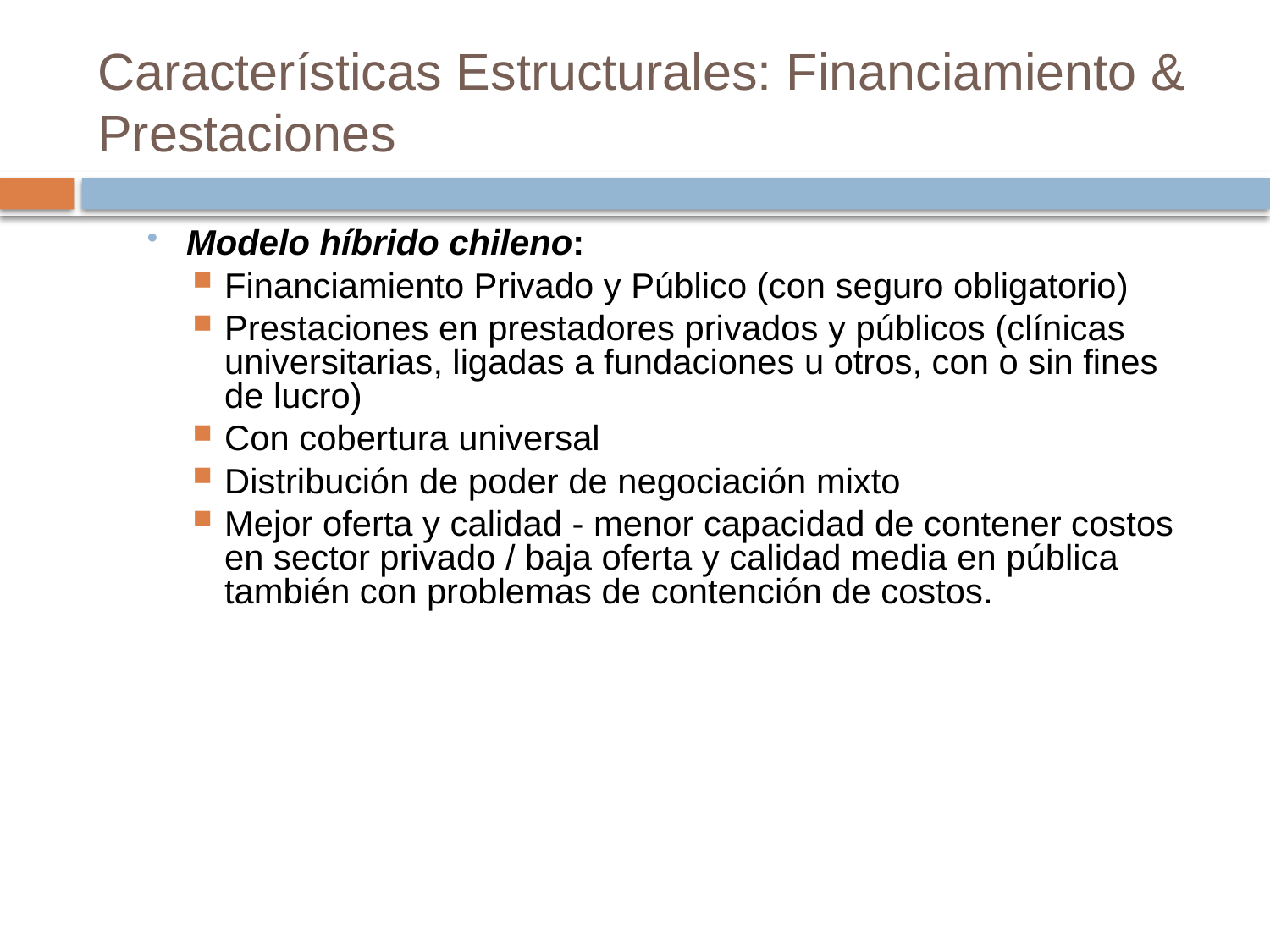

# Características Estructurales: Financiamiento & Prestaciones
Modelo híbrido chileno:
Financiamiento Privado y Público (con seguro obligatorio)
Prestaciones en prestadores privados y públicos (clínicas universitarias, ligadas a fundaciones u otros, con o sin fines de lucro)
Con cobertura universal
Distribución de poder de negociación mixto
Mejor oferta y calidad - menor capacidad de contener costos en sector privado / baja oferta y calidad media en pública también con problemas de contención de costos.